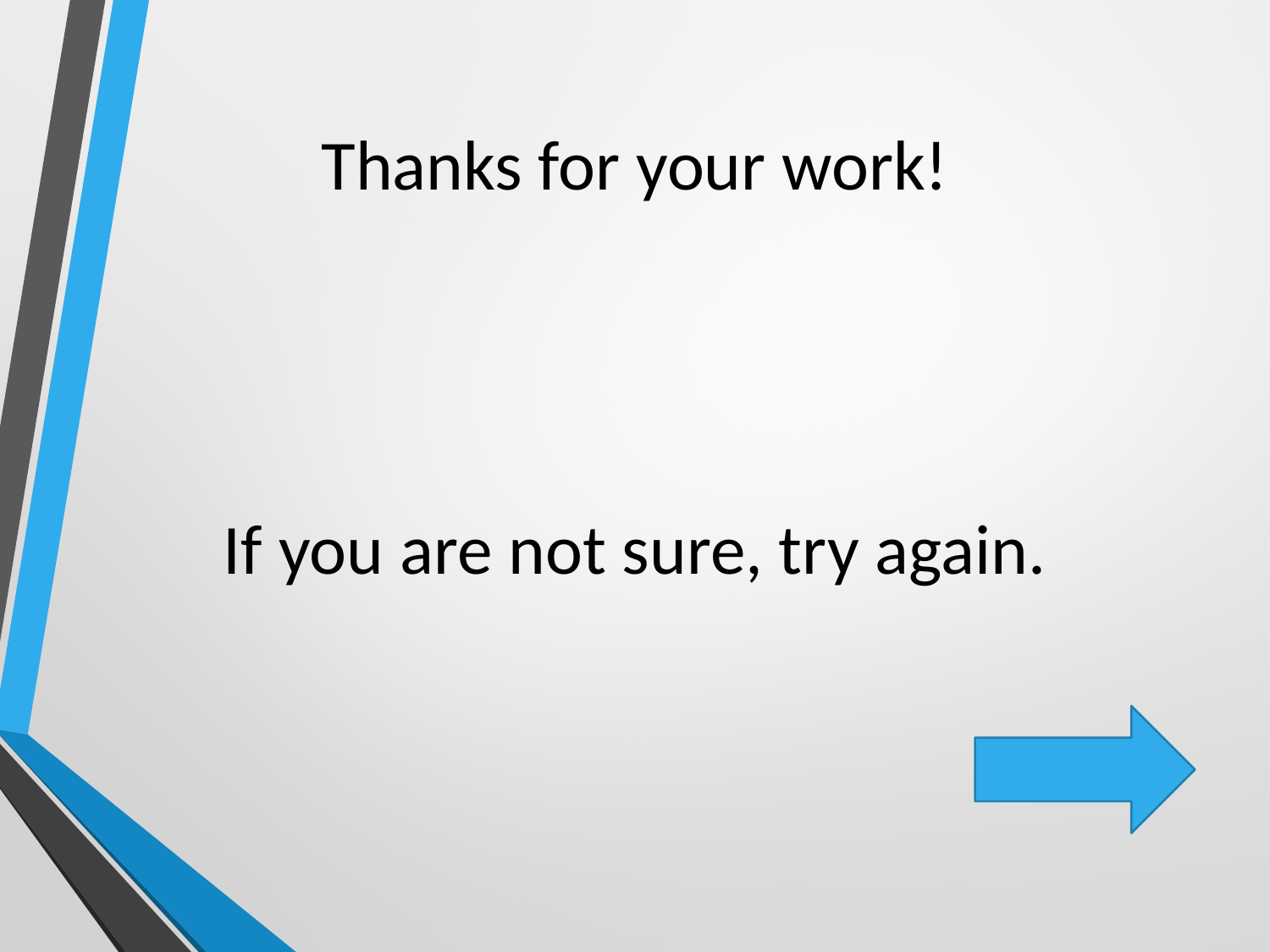

# Thanks for your work!
If you are not sure, try again.